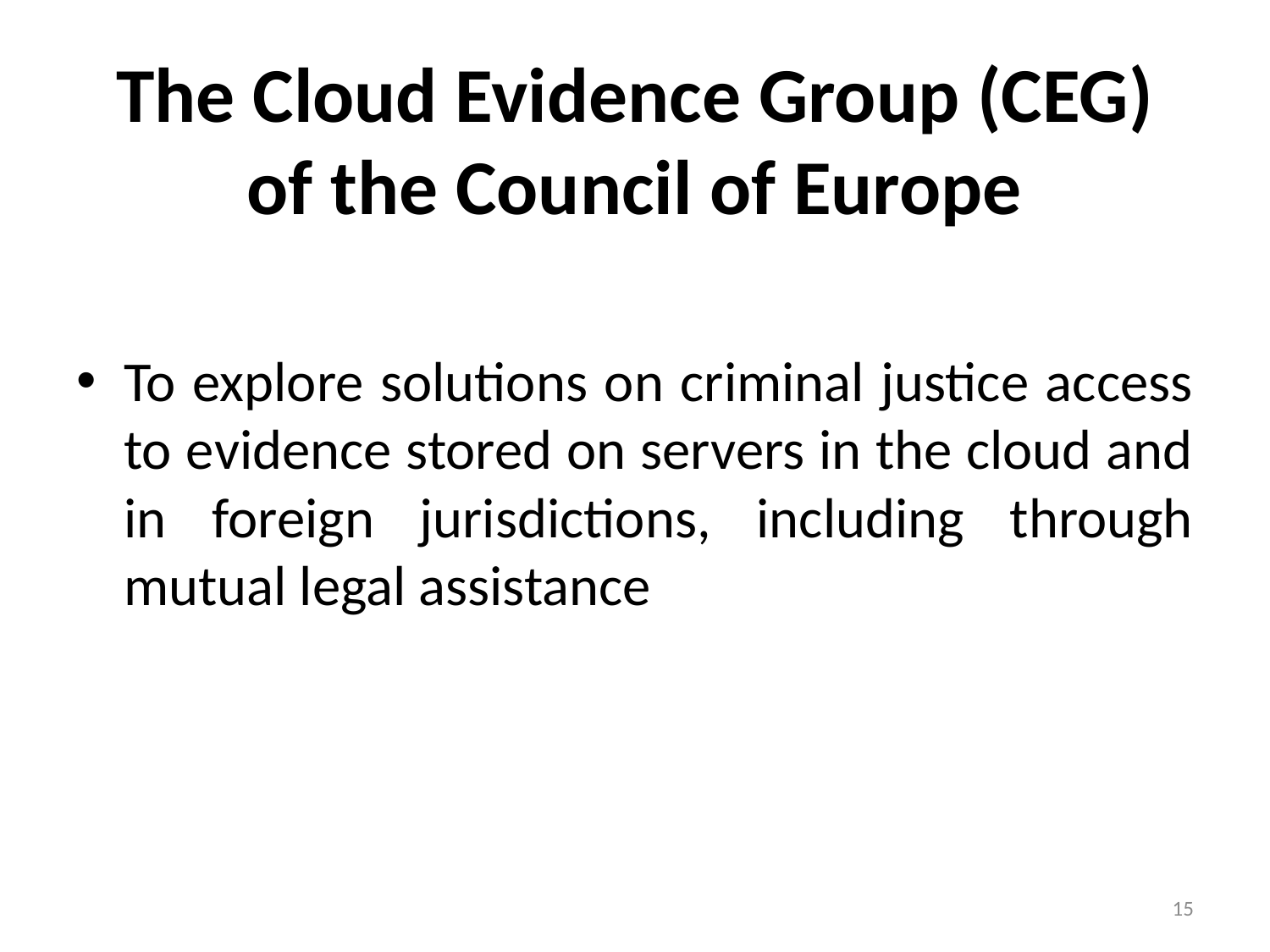

# The Cloud Evidence Group (CEG) of the Council of Europe
To explore solutions on criminal justice access to evidence stored on servers in the cloud and in foreign jurisdictions, including through mutual legal assistance
15